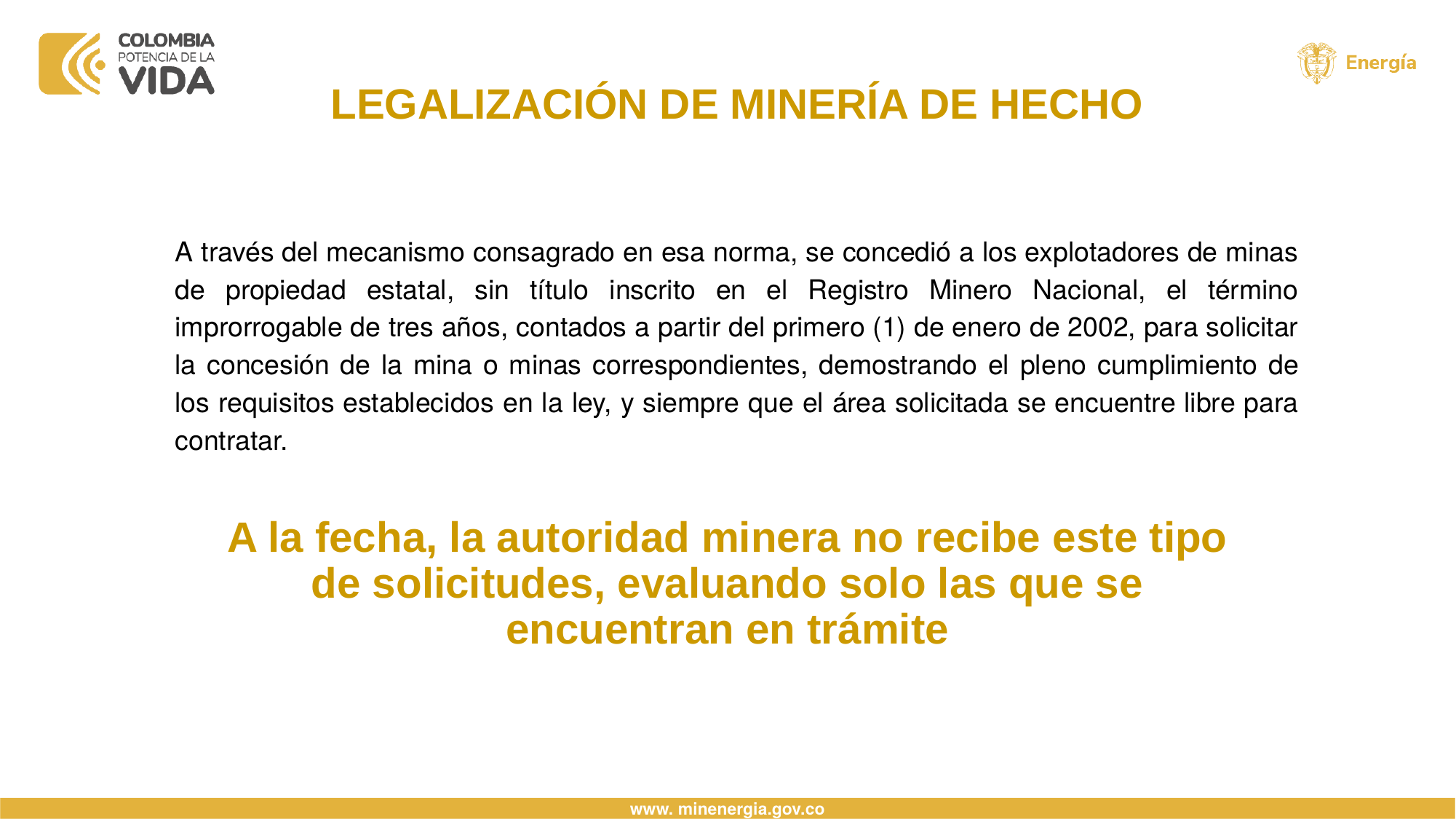

LEGALIZACIÓN DE MINERÍA DE HECHO
A través del mecanismo consagrado en esa norma, se concedió a los explotadores de minas de propiedad estatal, sin título inscrito en el Registro Minero Nacional, el término improrrogable de tres años, contados a partir del primero (1) de enero de 2002, para solicitar la concesión de la mina o minas correspondientes, demostrando el pleno cumplimiento de los requisitos establecidos en la ley, y siempre que el área solicitada se encuentre libre para contratar.
A la fecha, la autoridad minera no recibe este tipo de solicitudes, evaluando solo las que se encuentran en trámite
www. minenergia.gov.co